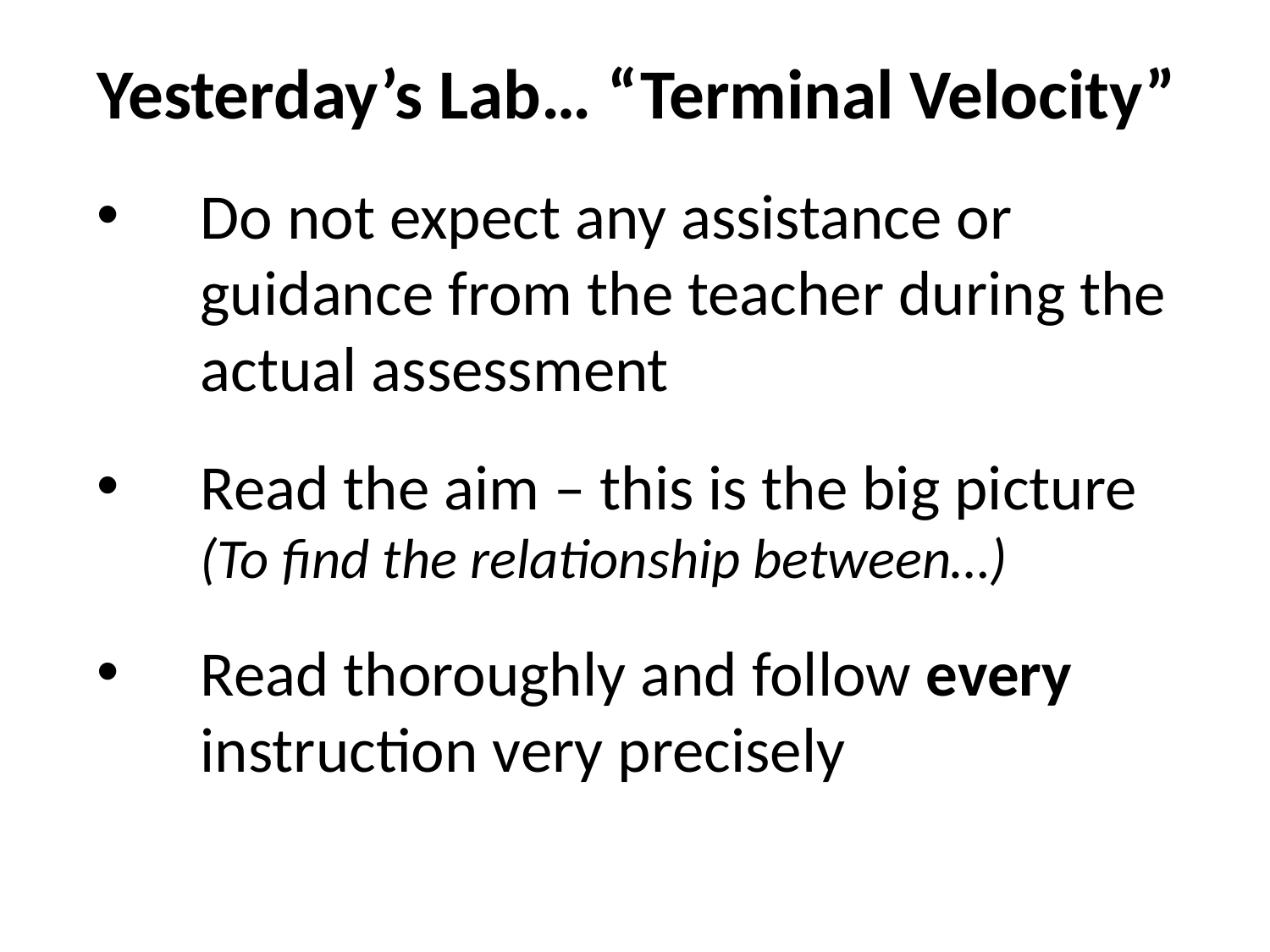

Yesterday’s Lab… “Terminal Velocity”
Do not expect any assistance or guidance from the teacher during the actual assessment
Read the aim – this is the big picture (To find the relationship between…)
Read thoroughly and follow every instruction very precisely